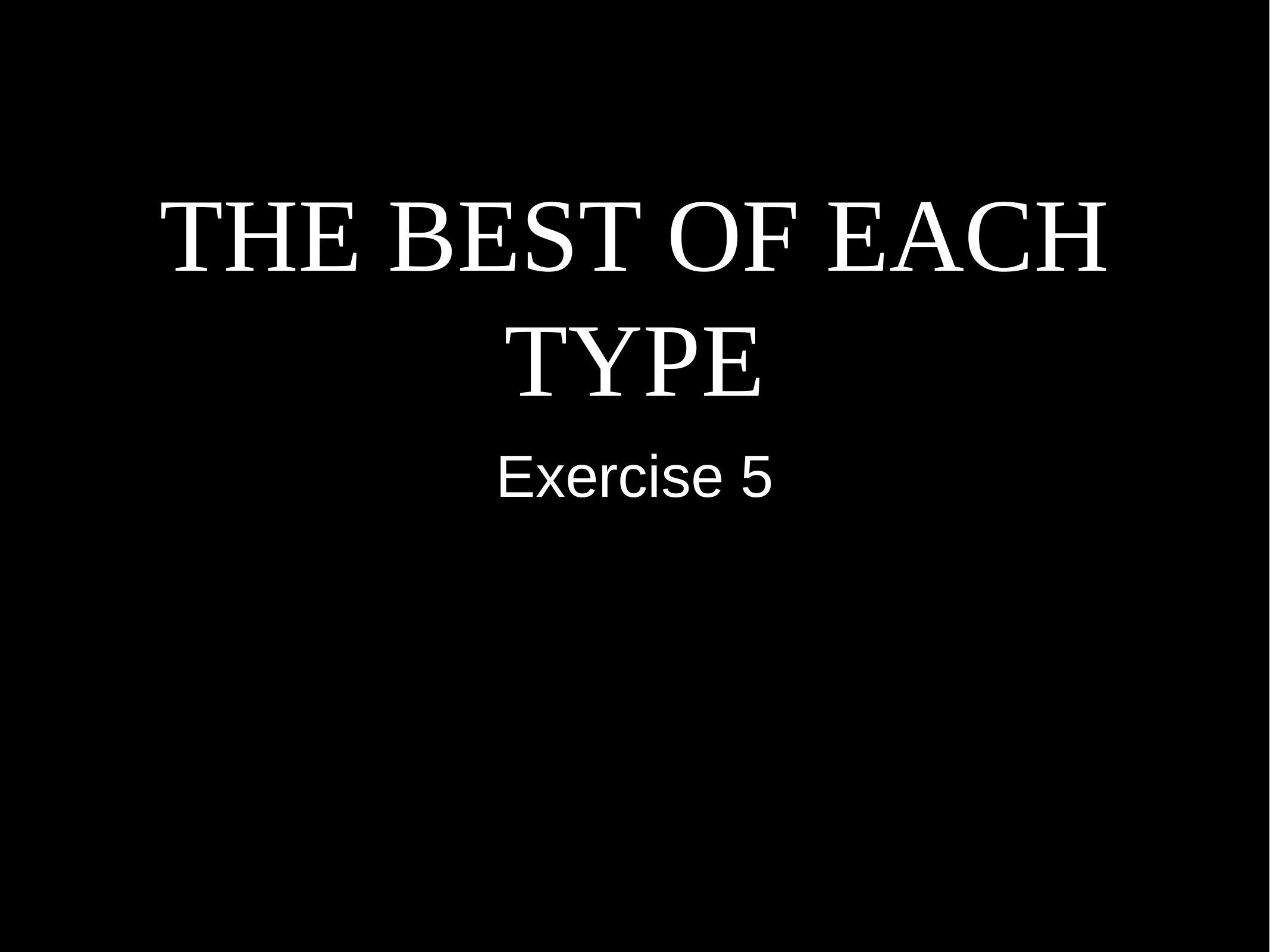

# THE BEST OF EACH TYPE
Exercise 5